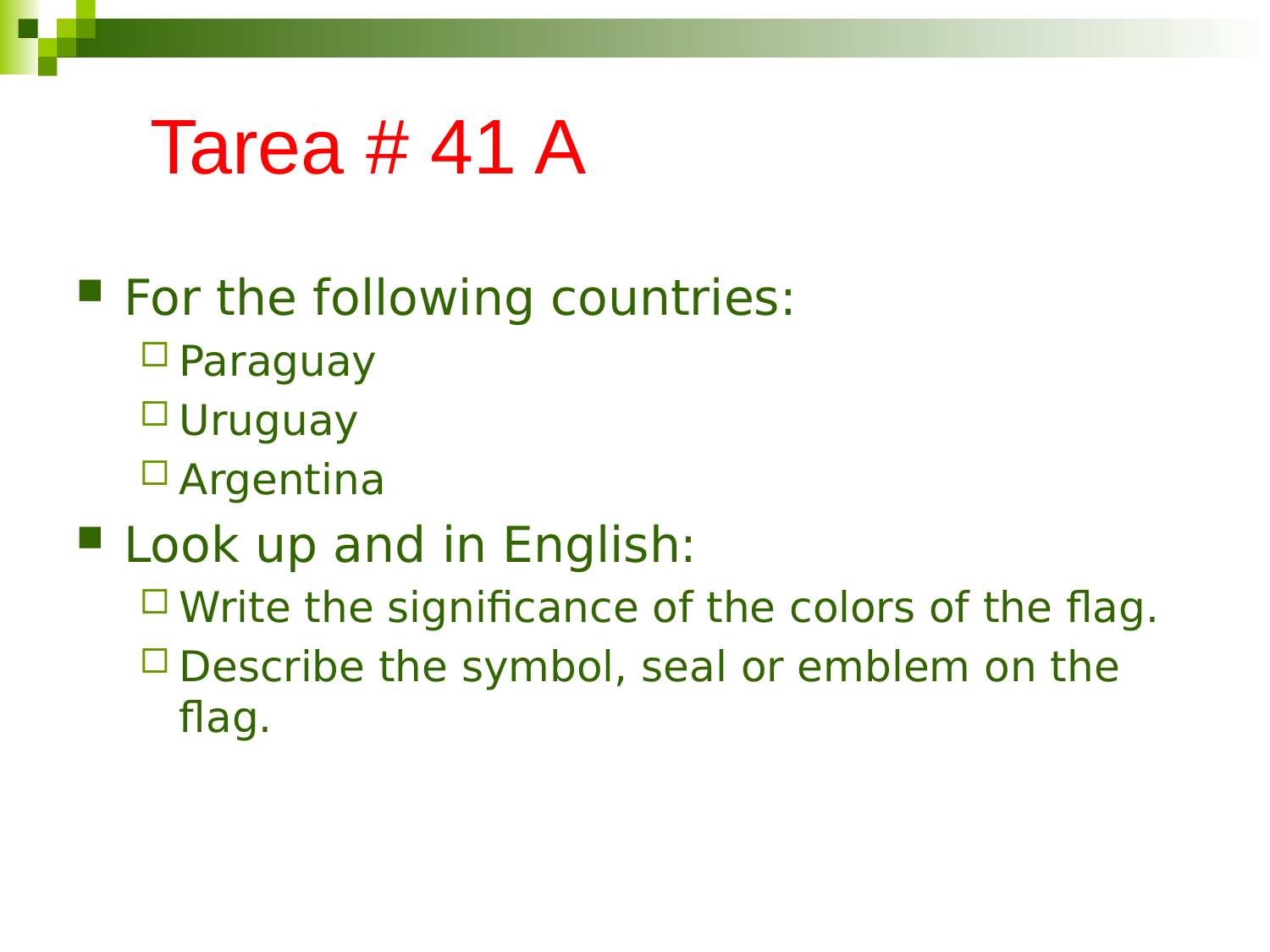

# Tarea # 41 A

For the following countries:
Paraguay
Uruguay
Argentina
Look up and in English:
Write the significance of the colors of the flag.
Describe the symbol, seal or emblem on the flag.